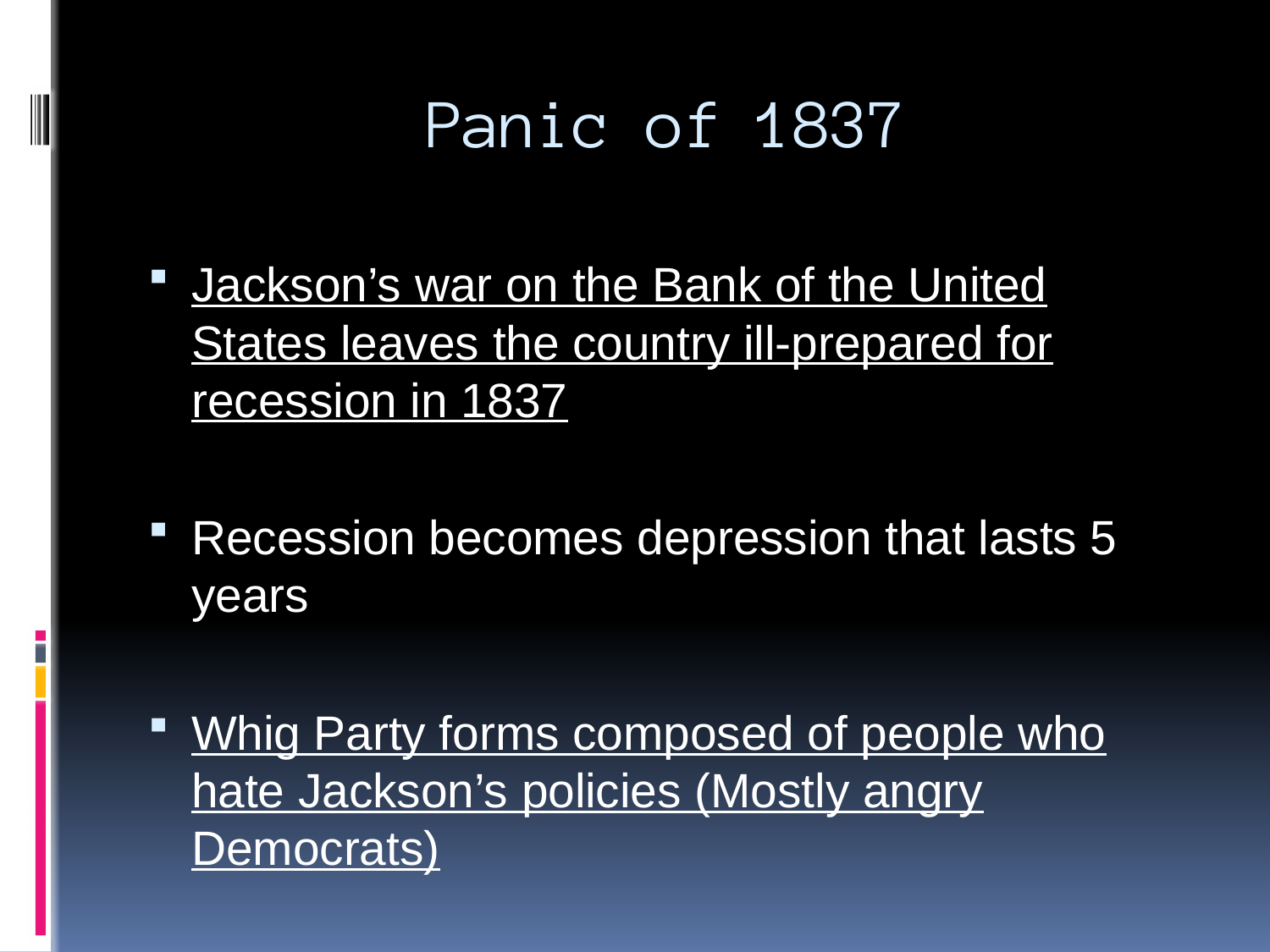

# Panic of 1837
Jackson’s war on the Bank of the United States leaves the country ill-prepared for recession in 1837

Recession becomes depression that lasts 5 years

Whig Party forms composed of people who hate Jackson’s policies (Mostly angry Democrats)